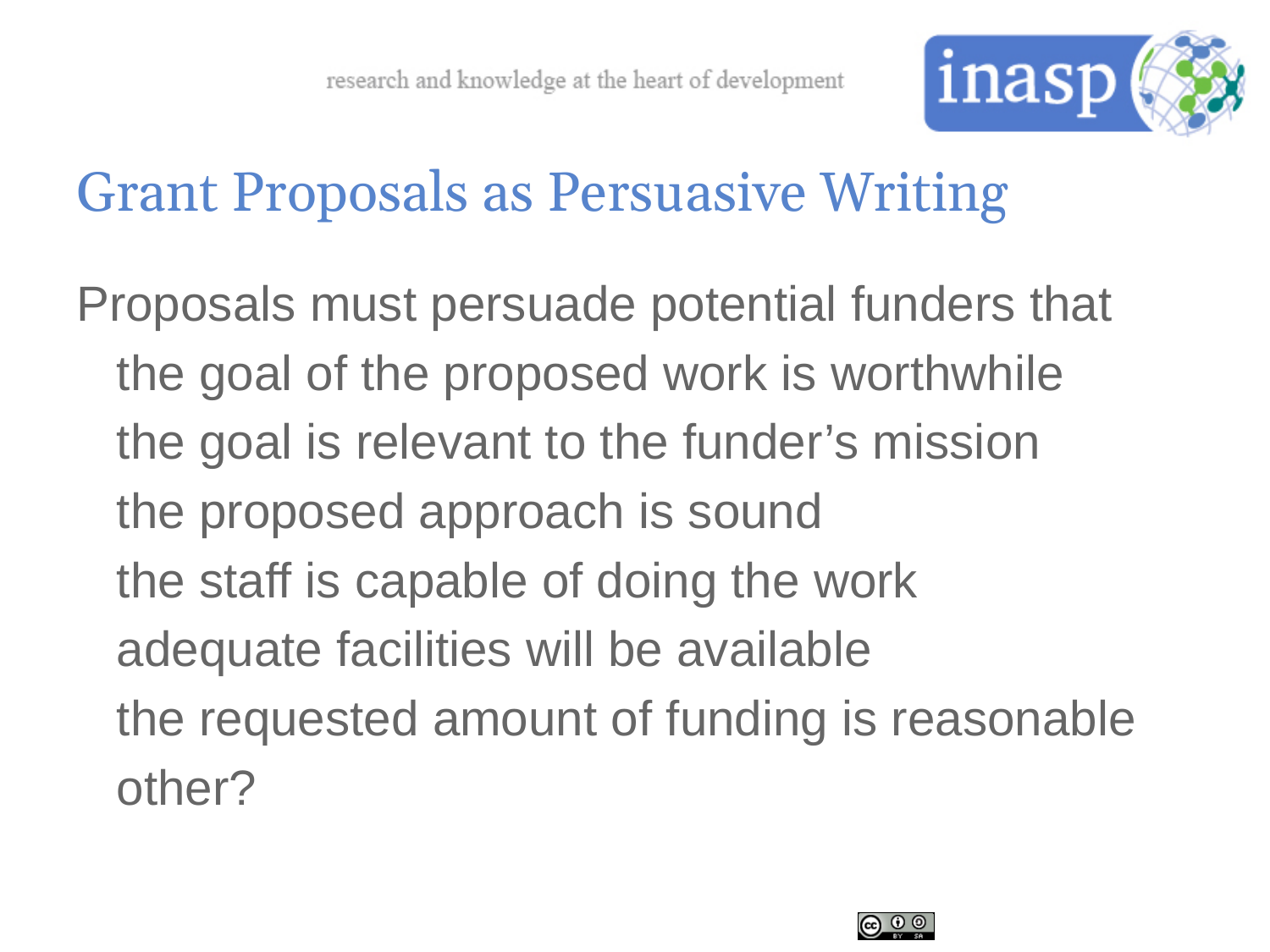

# Grant Proposals as Persuasive Writing
Proposals must persuade potential funders that
  the goal of the proposed work is worthwhile
  the goal is relevant to the funder’s mission
  the proposed approach is sound
  the staff is capable of doing the work
  adequate facilities will be available
  the requested amount of funding is reasonable
  other?